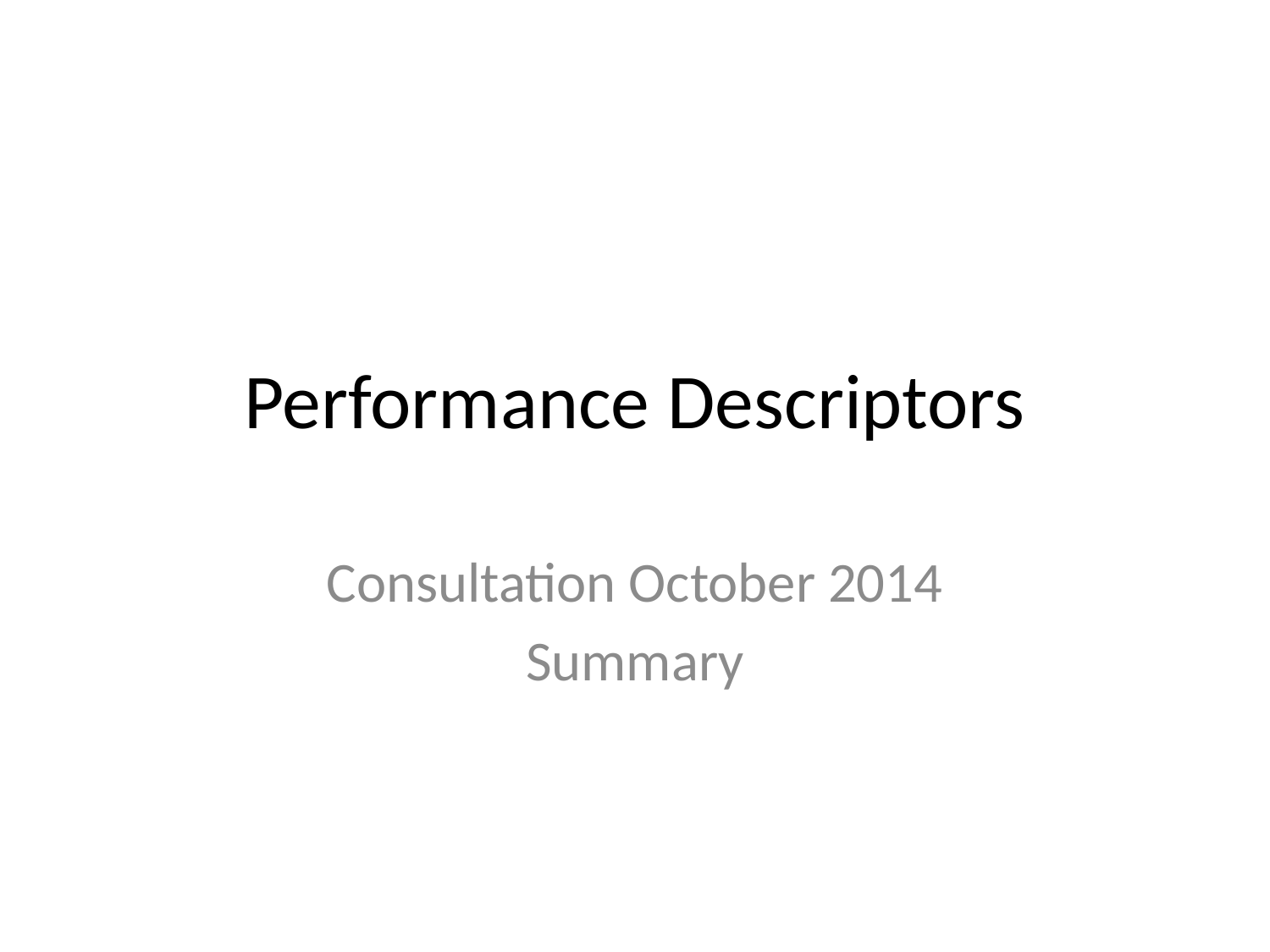

# Performance Descriptors
Consultation October 2014
Summary